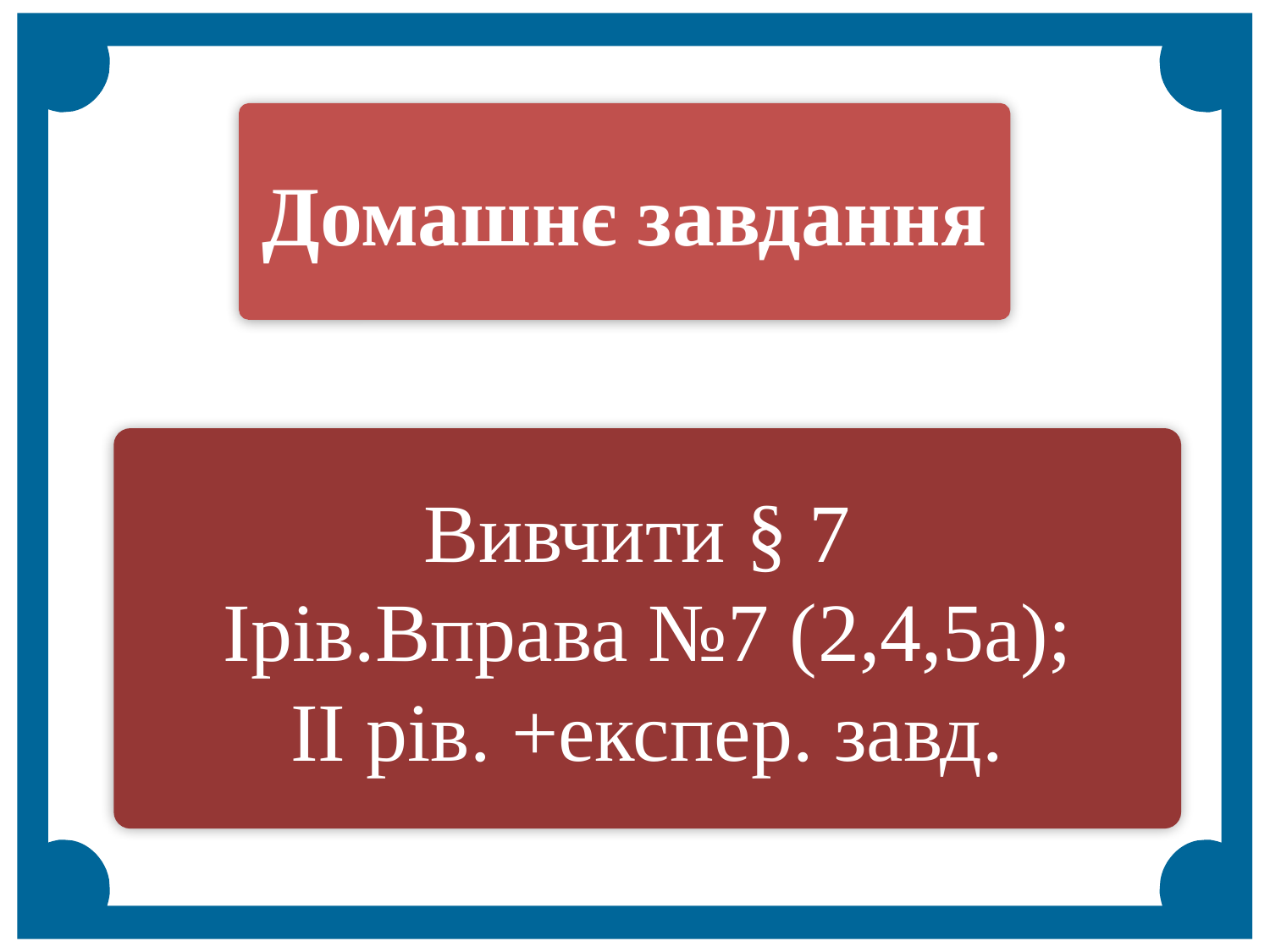

Домашнє завдання

Вивчити § 7
Ірів.Вправа №7 (2,4,5а);
ІІ рів. +експер. завд.